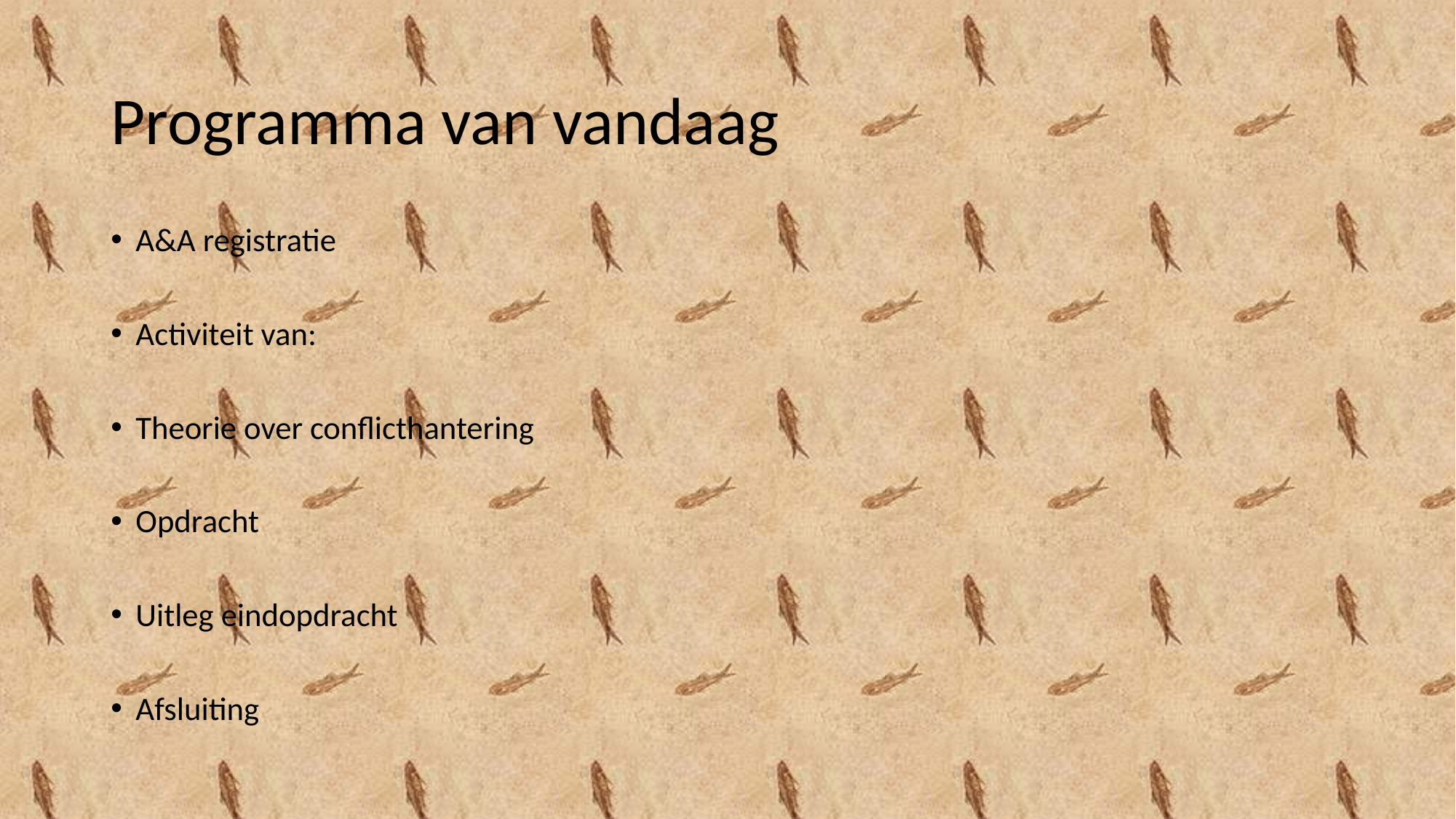

# Programma van vandaag
A&A registratie

Activiteit van:

Theorie over conflicthantering

Opdracht

Uitleg eindopdracht

Afsluiting